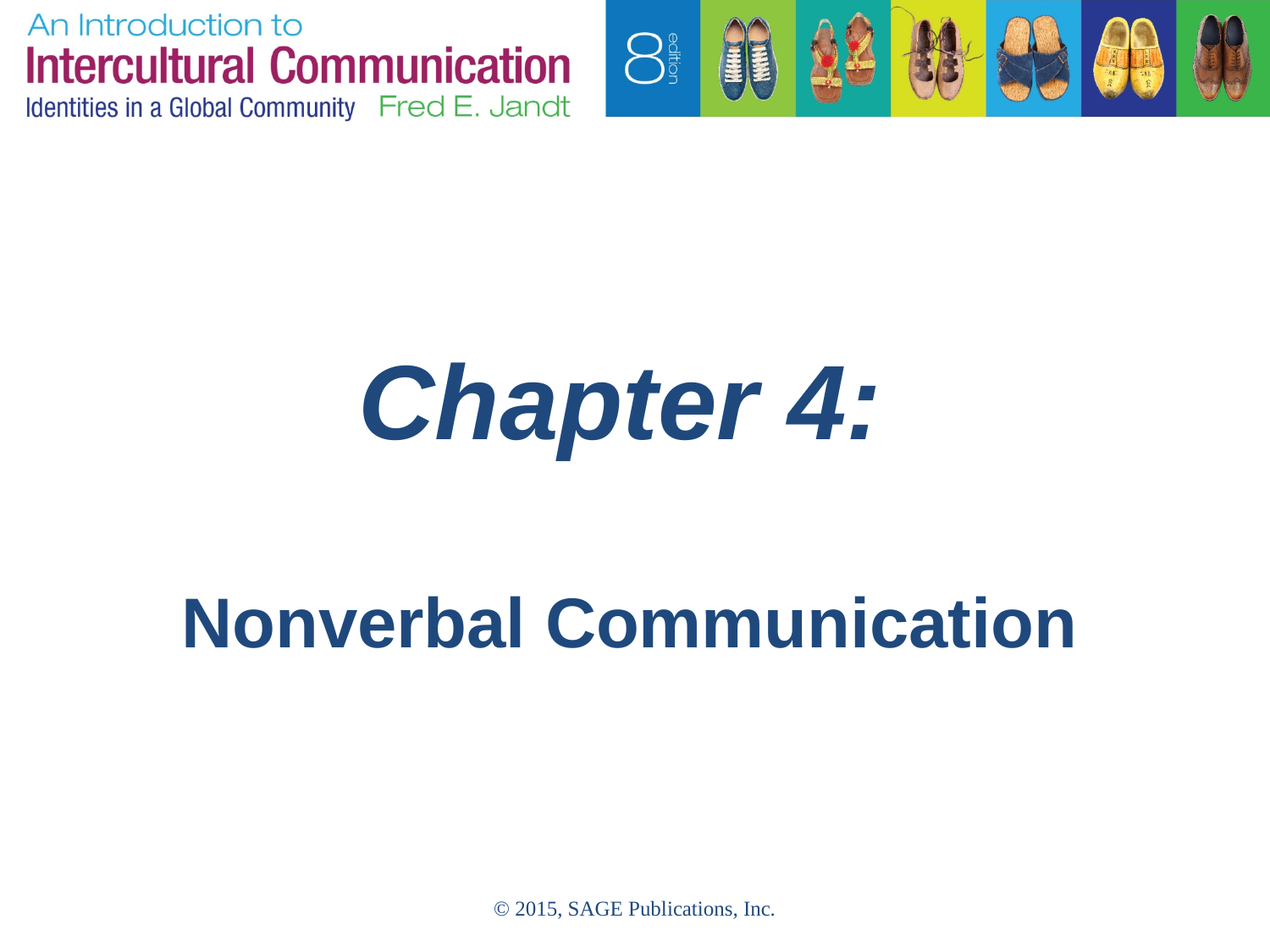

# Chapter 4:
Nonverbal Communication
© 2015, SAGE Publications, Inc.